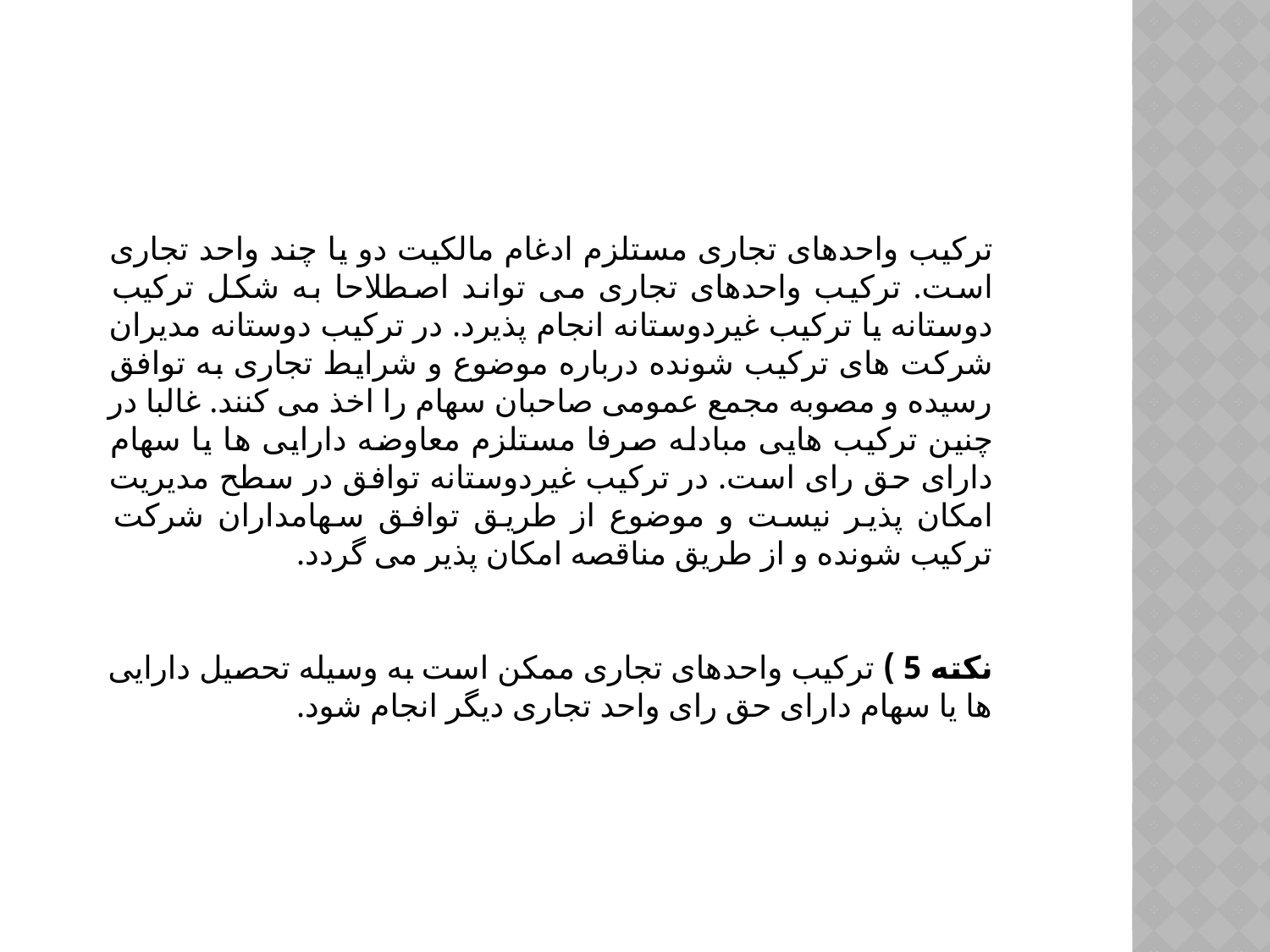

ترکیب واحدهای تجاری مستلزم ادغام مالکیت دو یا چند واحد تجاری است. ترکیب واحدهای تجاری می تواند اصطلاحا به شکل ترکیب دوستانه یا ترکیب غیردوستانه انجام پذیرد. در ترکیب دوستانه مدیران شرکت های ترکیب شونده درباره موضوع و شرایط تجاری به توافق رسیده و مصوبه مجمع عمومی صاحبان سهام را اخذ می کنند. غالبا در چنین ترکیب هایی مبادله صرفا مستلزم معاوضه دارایی ها یا سهام دارای حق رای است. در ترکیب غیردوستانه توافق در سطح مدیریت امکان پذیر نیست و موضوع از طریق توافق سهامداران شرکت ترکیب شونده و از طریق مناقصه امکان پذیر می گردد.

نکته 5 ) ترکیب واحدهای تجاری ممکن است به وسیله تحصیل دارایی ها یا سهام دارای حق رای واحد تجاری دیگر انجام شود.